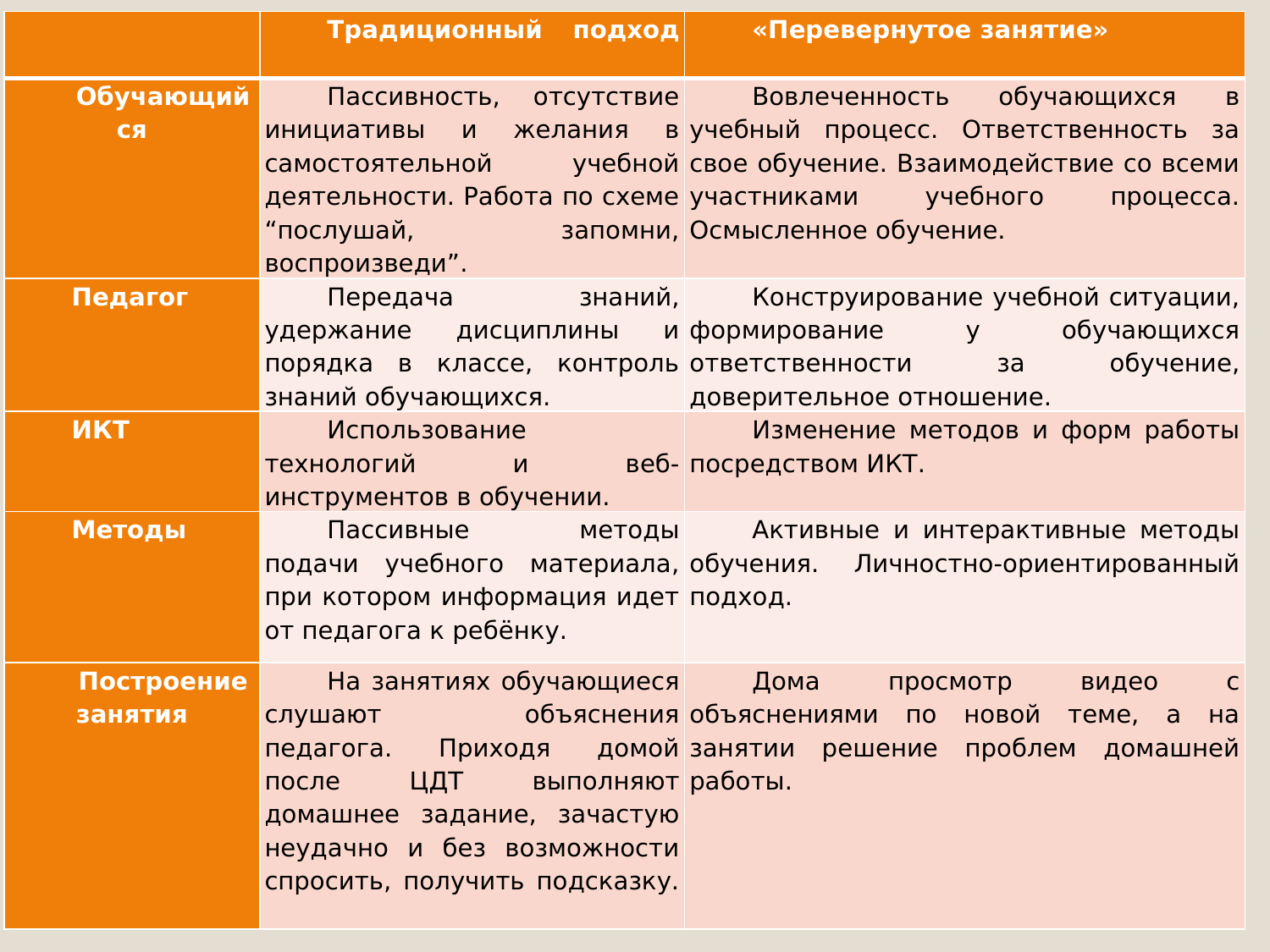

|  | Традиционный подход | «Перевернутое занятие» |
| --- | --- | --- |
| Обучающийся | Пассивность, отсутствие инициативы и желания в самостоятельной учебной деятельности. Работа по схеме “послушай, запомни, воспроизведи”. | Вовлеченность обучающихся в учебный процесс. Ответственность за свое обучение. Взаимодействие со всеми участниками учебного процесса. Осмысленное обучение. |
| Педагог | Передача знаний, удержание дисциплины и порядка в классе, контроль знаний обучающихся. | Конструирование учебной ситуации, формирование у обучающихся ответственности за обучение, доверительное отношение. |
| ИКТ | Использование технологий и веб-инструментов в обучении. | Изменение методов и форм работы посредством ИКТ. |
| Методы | Пассивные методы подачи учебного материала, при котором информация идет от педагога к ребёнку. | Активные и интерактивные методы обучения. Личностно-ориентированный подход. |
| Построение занятия | На занятиях обучающиеся слушают объяснения педагога. Приходя домой после ЦДТ выполняют домашнее задание, зачастую неудачно и без возможности спросить, получить подсказку. | Дома просмотр видео с объяснениями по новой теме, а на занятии решение проблем домашней работы. |